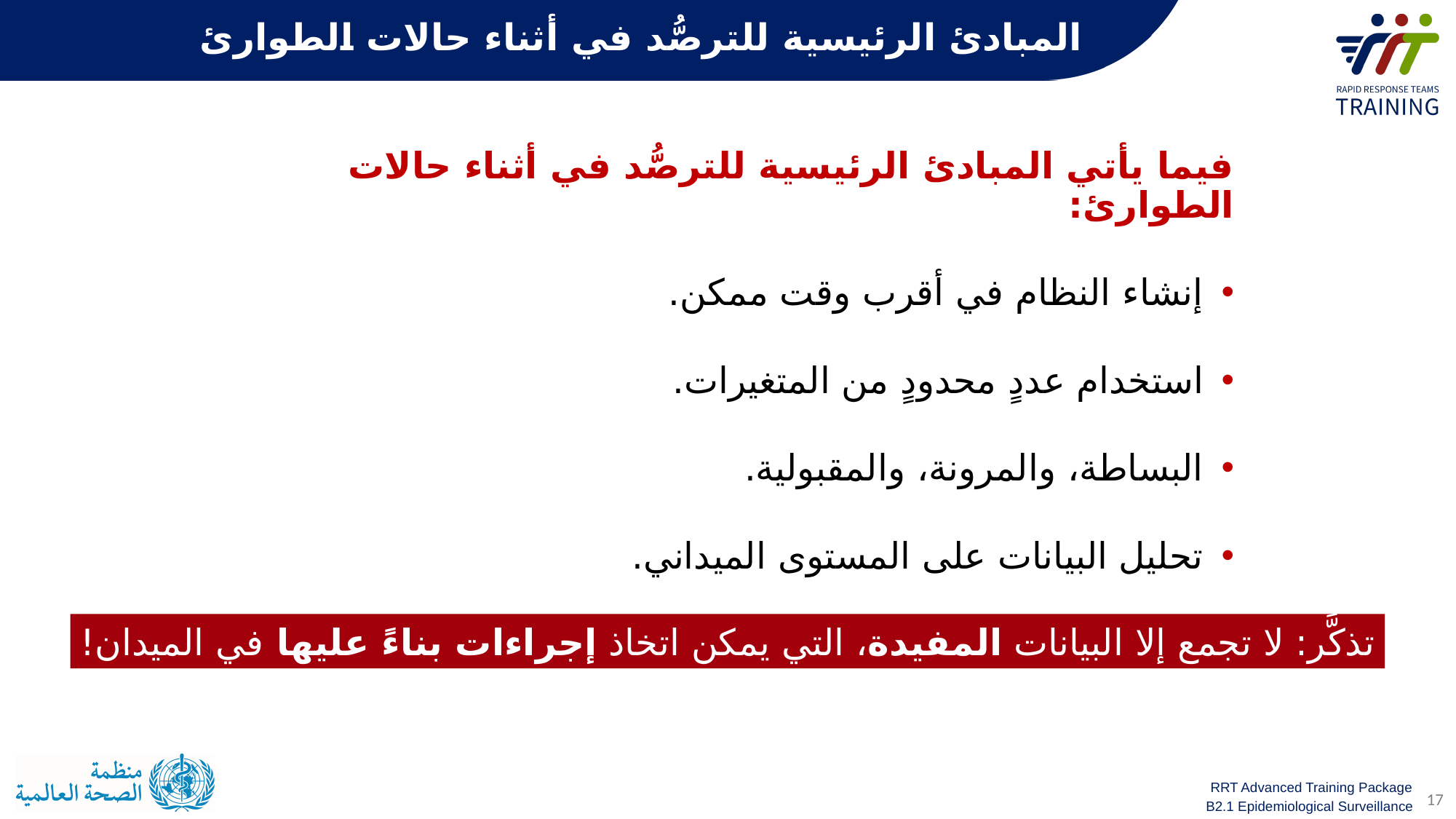

المبادئ الرئيسية للترصُّد في أثناء حالات الطوارئ
فيما يأتي المبادئ الرئيسية للترصُّد في أثناء حالات الطوارئ:

إنشاء النظام في أقرب وقت ممكن.

استخدام عددٍ محدودٍ من المتغيرات.

البساطة، والمرونة، والمقبولية.

تحليل البيانات على المستوى الميداني.
تذكَّر: لا تجمع إلا البيانات المفيدة، التي يمكن اتخاذ إجراءات بناءً عليها في الميدان!